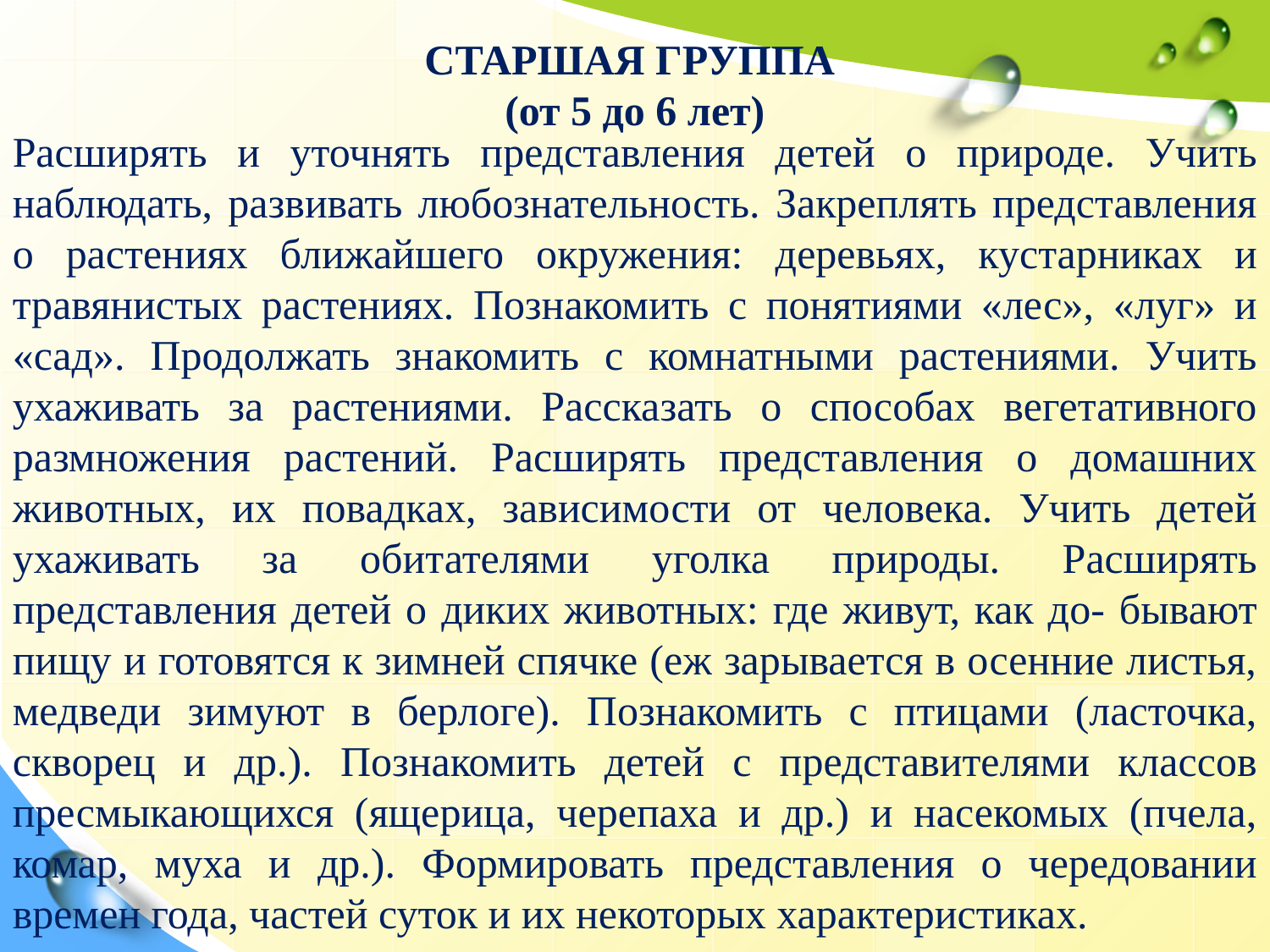

СТАРШАЯ ГРУППА
(от 5 до 6 лет)

Расширять и уточнять представления детей о природе. Учить наблюдать, развивать любознательность. Закреплять представления о растениях ближайшего окружения: деревьях, кустарниках и травянистых растениях. Познакомить с понятиями «лес», «луг» и «сад». Продолжать знакомить с комнатными растениями. Учить ухаживать за растениями. Рассказать о способах вегетативного размножения растений. Расширять представления о домашних животных, их повадках, зависимости от человека. Учить детей ухаживать за обитателями уголка природы. Расширять представления детей о диких животных: где живут, как до- бывают пищу и готовятся к зимней спячке (еж зарывается в осенние листья, медведи зимуют в берлоге). Познакомить с птицами (ласточка, скворец и др.). Познакомить детей с представителями классов пресмыкающихся (ящерица, черепаха и др.) и насекомых (пчела, комар, муха и др.). Формировать представления о чередовании времен года, частей суток и их некоторых характеристиках.